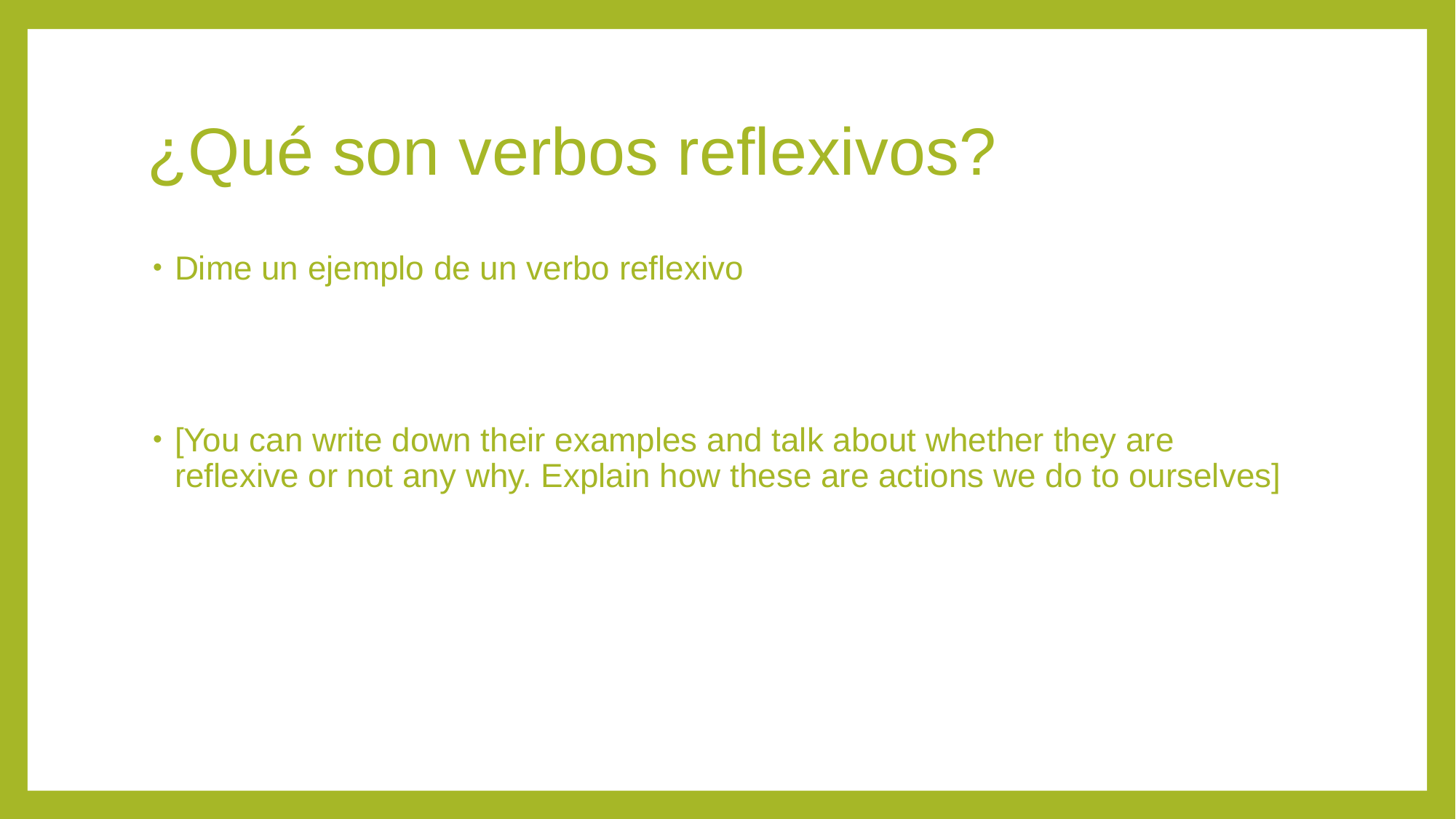

# ¿Qué son verbos reflexivos?
Dime un ejemplo de un verbo reflexivo

[You can write down their examples and talk about whether they are reflexive or not any why. Explain how these are actions we do to ourselves]